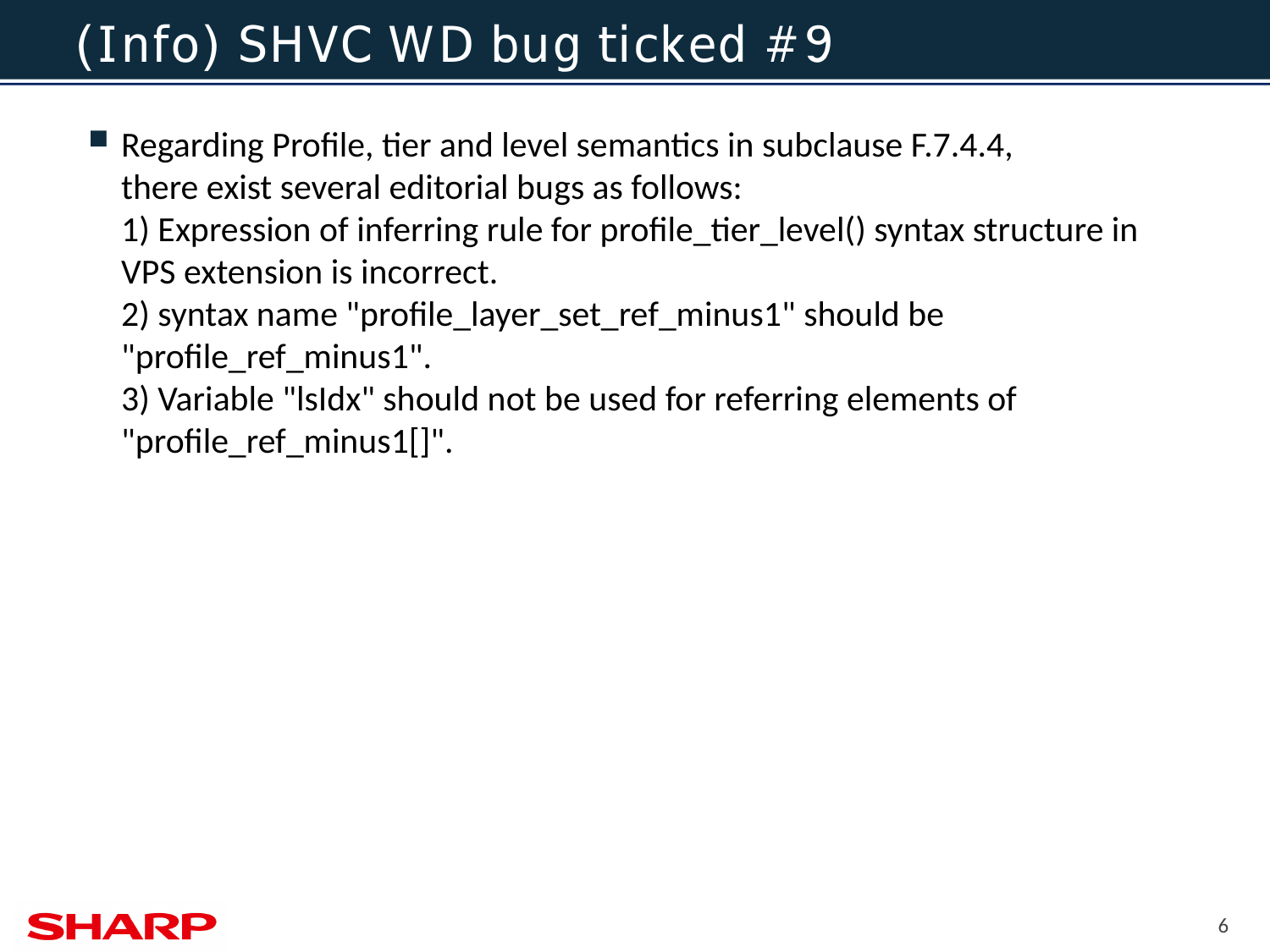

# (Info) SHVC WD bug ticked #9
Regarding Profile, tier and level semantics in subclause F.7.4.4,
there exist several editorial bugs as follows:
1) Expression of inferring rule for profile_tier_level() syntax structure in VPS extension is incorrect.
2) syntax name "profile_layer_set_ref_minus1" should be "profile_ref_minus1".
3) Variable "lsIdx" should not be used for referring elements of "profile_ref_minus1[]".
6